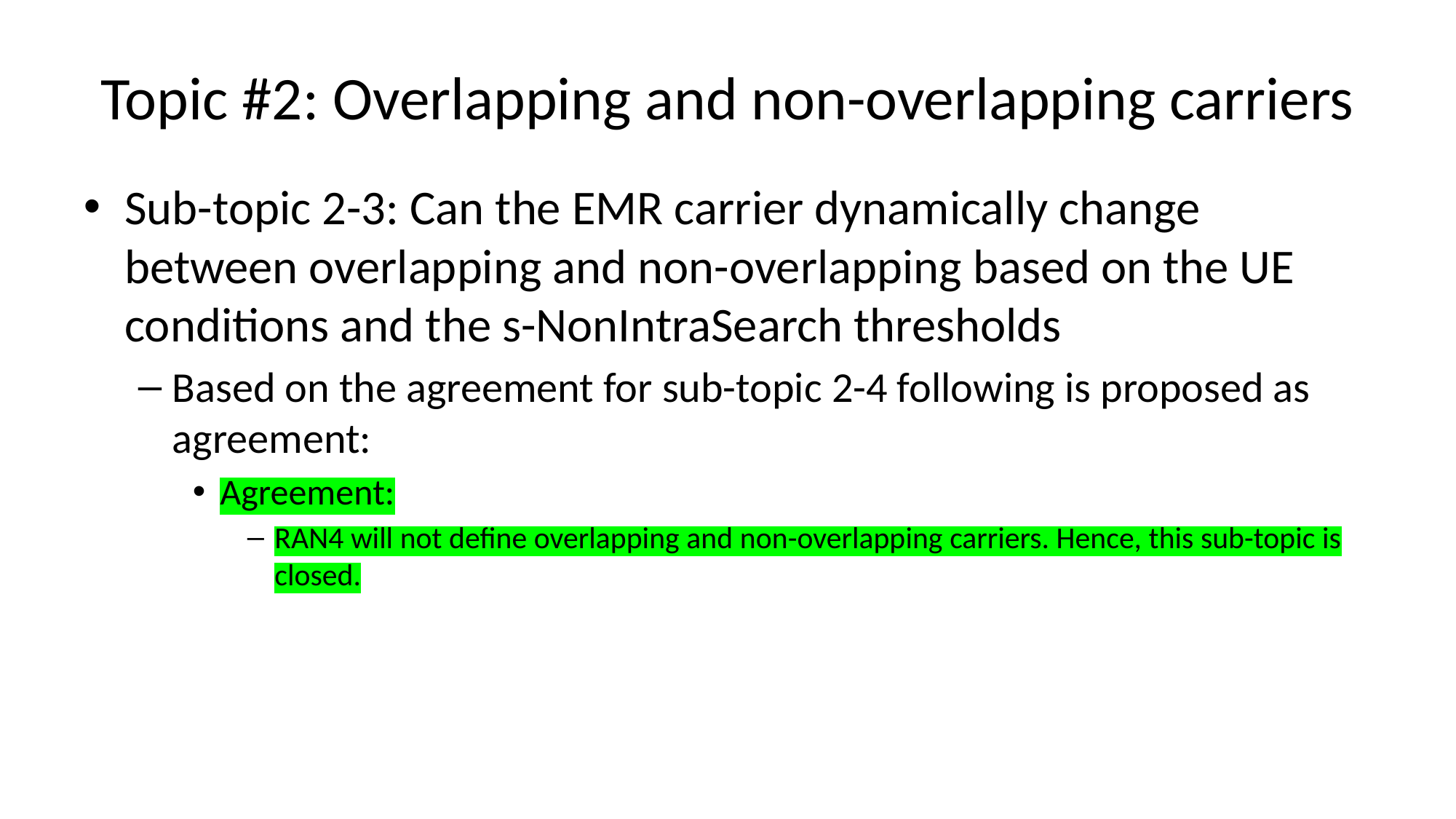

# Topic #2: Overlapping and non-overlapping carriers
Sub-topic 2-3: Can the EMR carrier dynamically change between overlapping and non-overlapping based on the UE conditions and the s-NonIntraSearch thresholds
Based on the agreement for sub-topic 2-4 following is proposed as agreement:
Agreement:
RAN4 will not define overlapping and non-overlapping carriers. Hence, this sub-topic is closed.